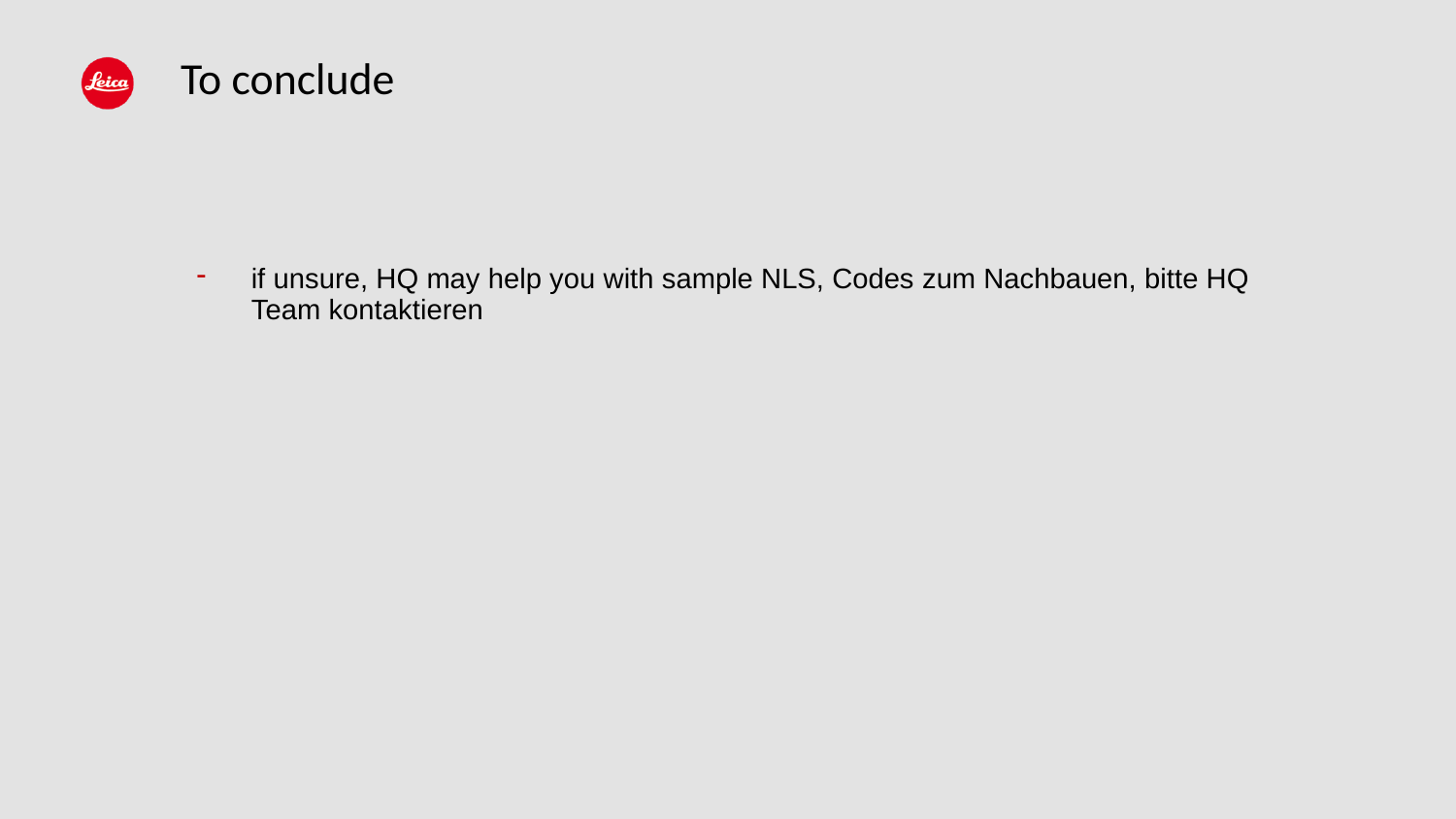

#
To conclude
if unsure, HQ may help you with sample NLS, Codes zum Nachbauen, bitte HQ Team kontaktieren